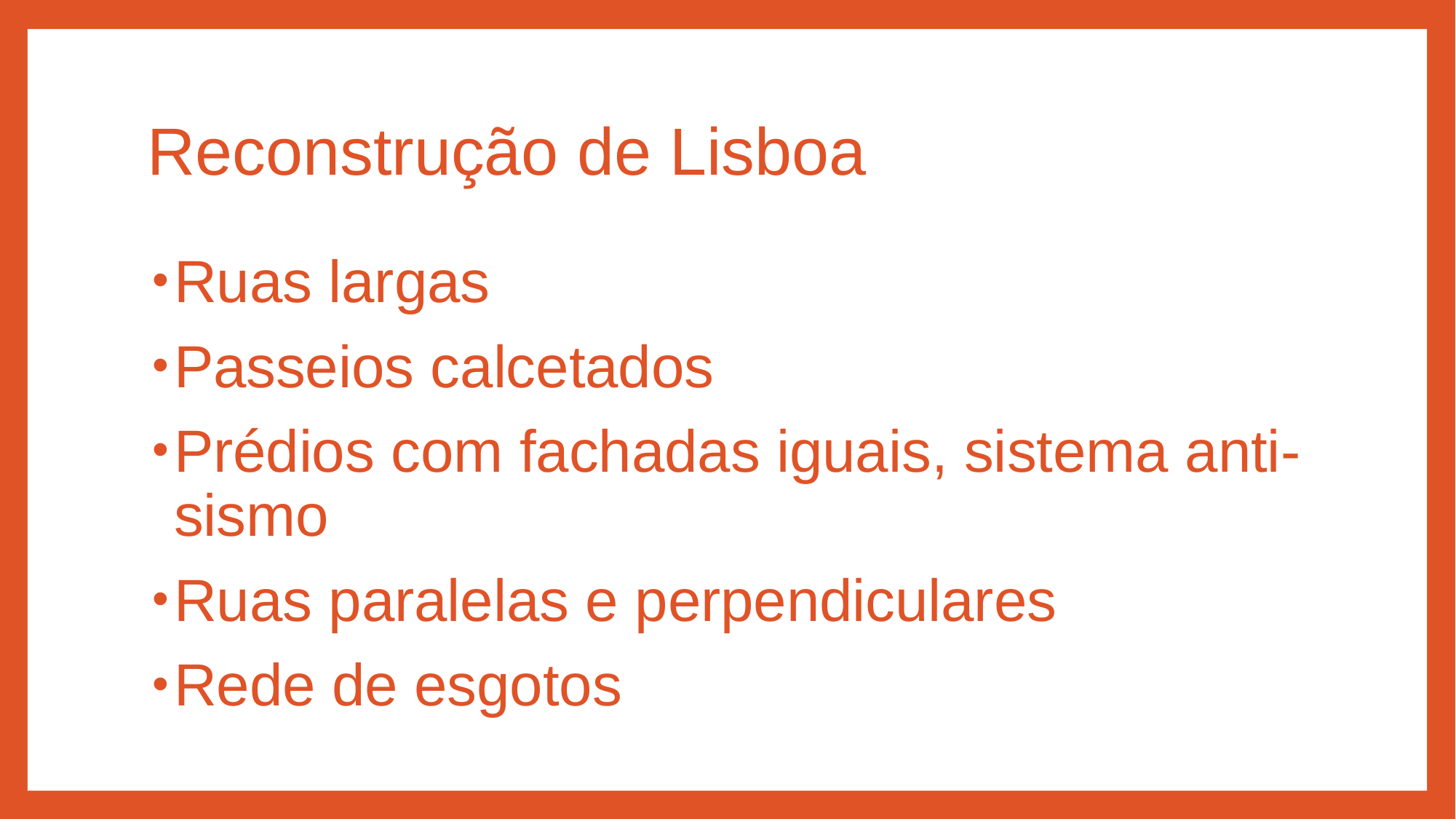

# Reconstrução de Lisboa
Ruas largas
Passeios calcetados
Prédios com fachadas iguais, sistema anti-sismo
Ruas paralelas e perpendiculares
Rede de esgotos